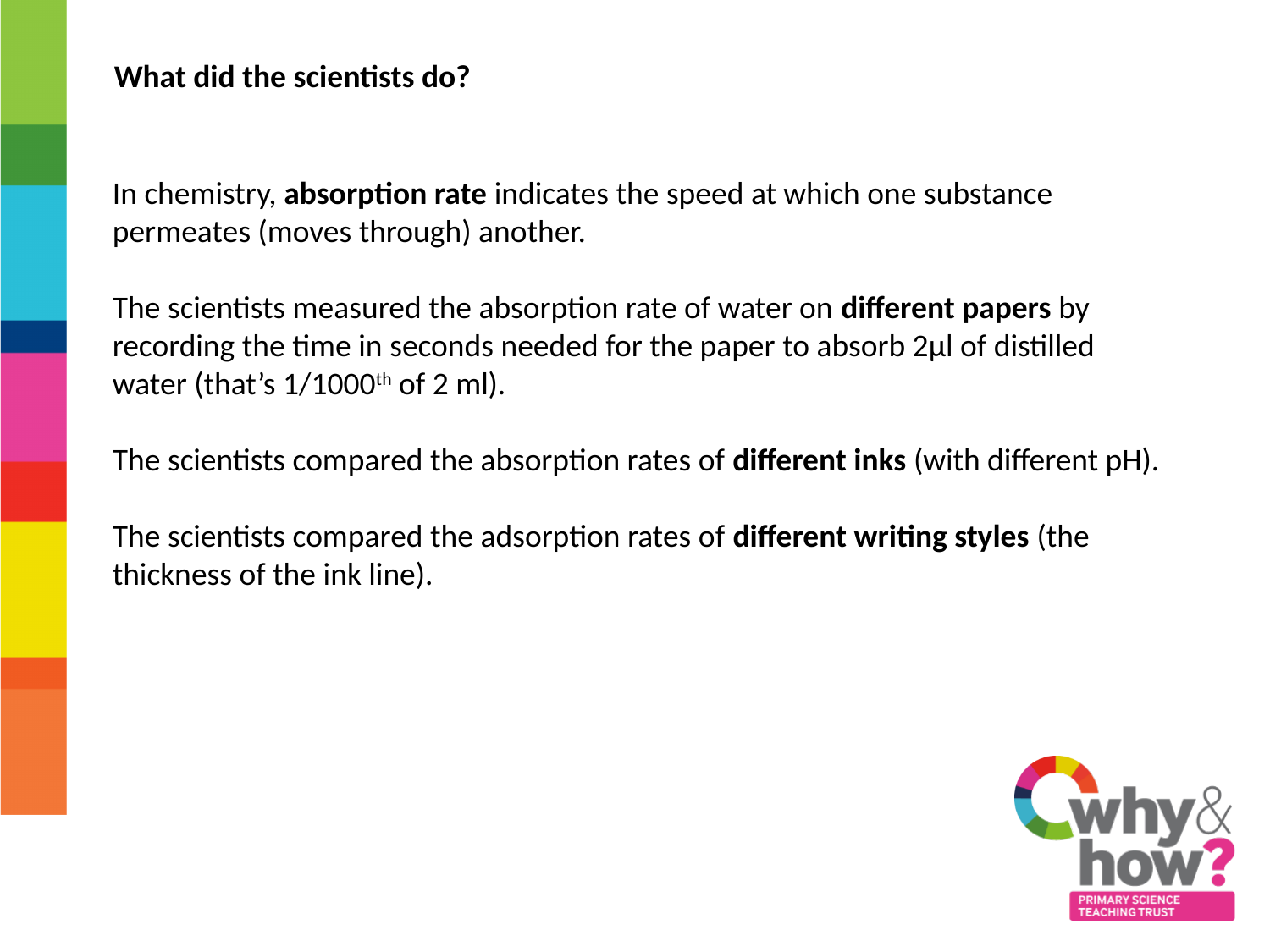

What did the scientists do?
In chemistry, absorption rate indicates the speed at which one substance permeates (moves through) another.

The scientists measured the absorption rate of water on different papers by recording the time in seconds needed for the paper to absorb 2µl of distilled water (that’s 1/1000th of 2 ml).

The scientists compared the absorption rates of different inks (with different pH).

The scientists compared the adsorption rates of different writing styles (the thickness of the ink line).